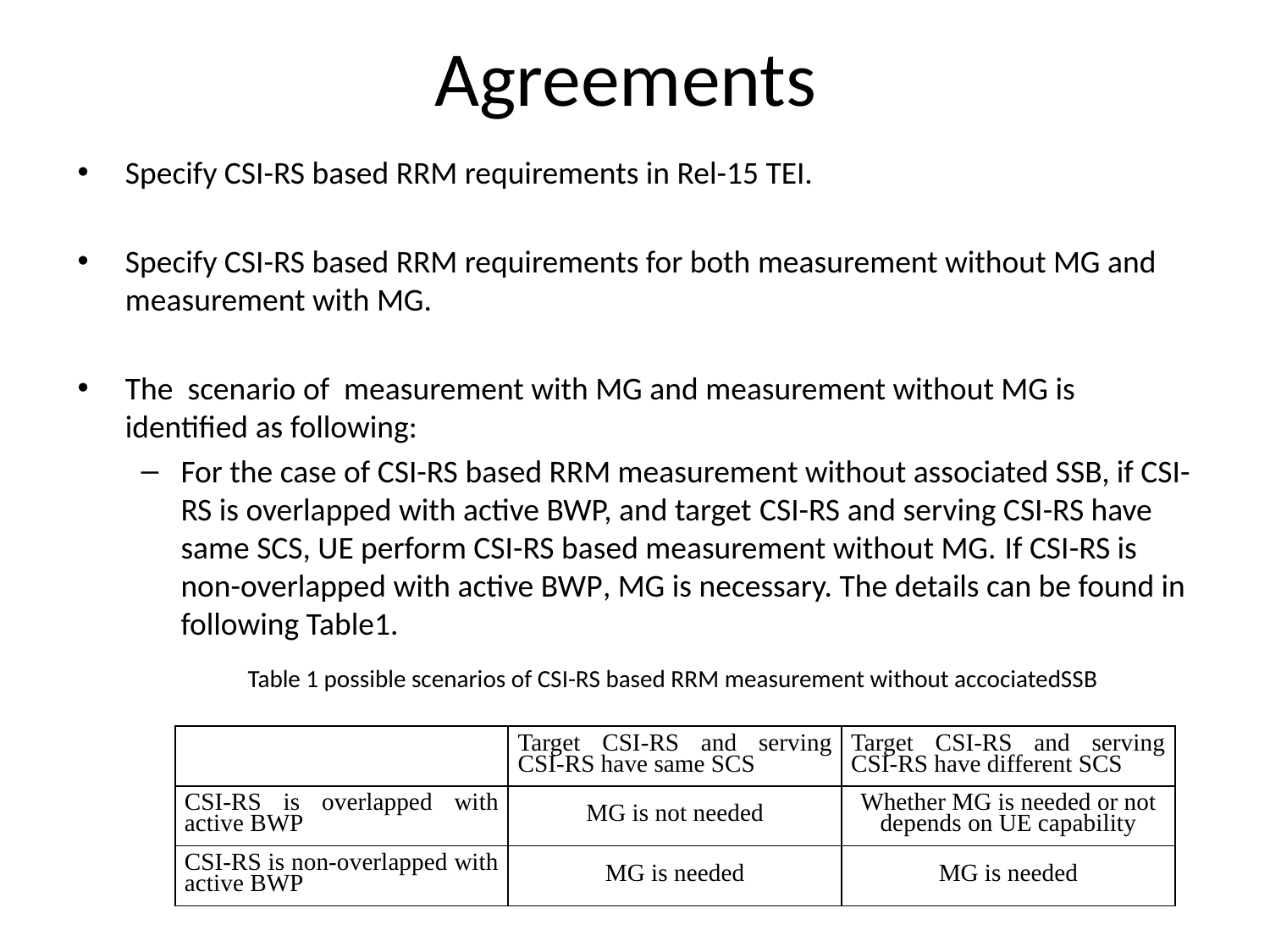

# Agreements
Specify CSI-RS based RRM requirements in Rel-15 TEI.

Specify CSI-RS based RRM requirements for both measurement without MG and measurement with MG.

The  scenario of  measurement with MG and measurement without MG is identified as following:
For the case of CSI-RS based RRM measurement without associated SSB, if CSI-RS is overlapped with active BWP, and target CSI-RS and serving CSI-RS have same SCS, UE perform CSI-RS based measurement without MG. If CSI-RS is non-overlapped with active BWP, MG is necessary. The details can be found in following Table1.

Table 1 possible scenarios of CSI-RS based RRM measurement without accociatedSSB

|  | Target CSI-RS and serving CSI-RS have same SCS | Target CSI-RS and serving CSI-RS have different SCS |
| --- | --- | --- |
| CSI-RS is overlapped with active BWP | MG is not needed | Whether MG is needed or not depends on UE capability |
| CSI-RS is non-overlapped with active BWP | MG is needed | MG is needed |